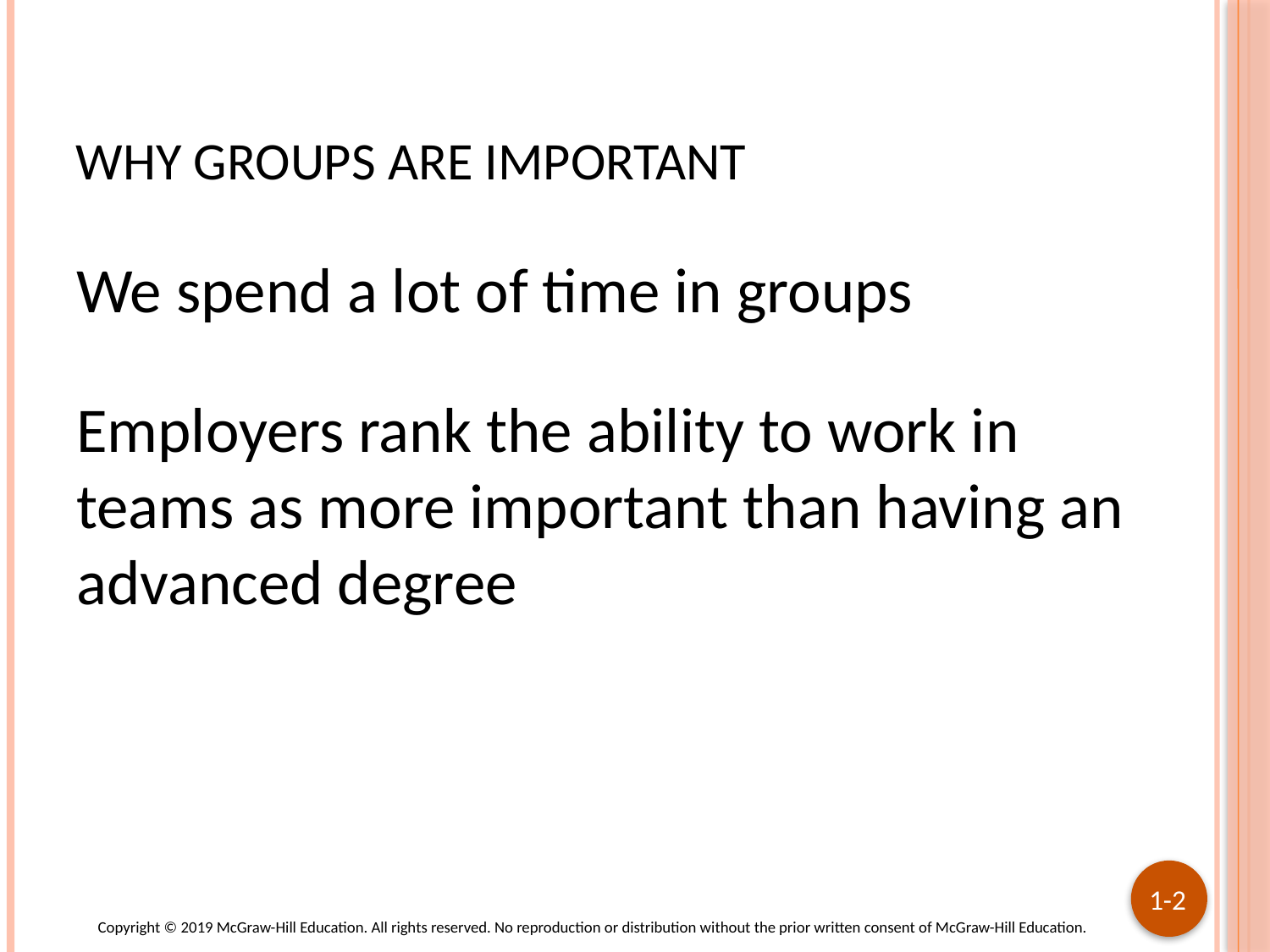

# Why groups are important
We spend a lot of time in groups

Employers rank the ability to work in teams as more important than having an advanced degree